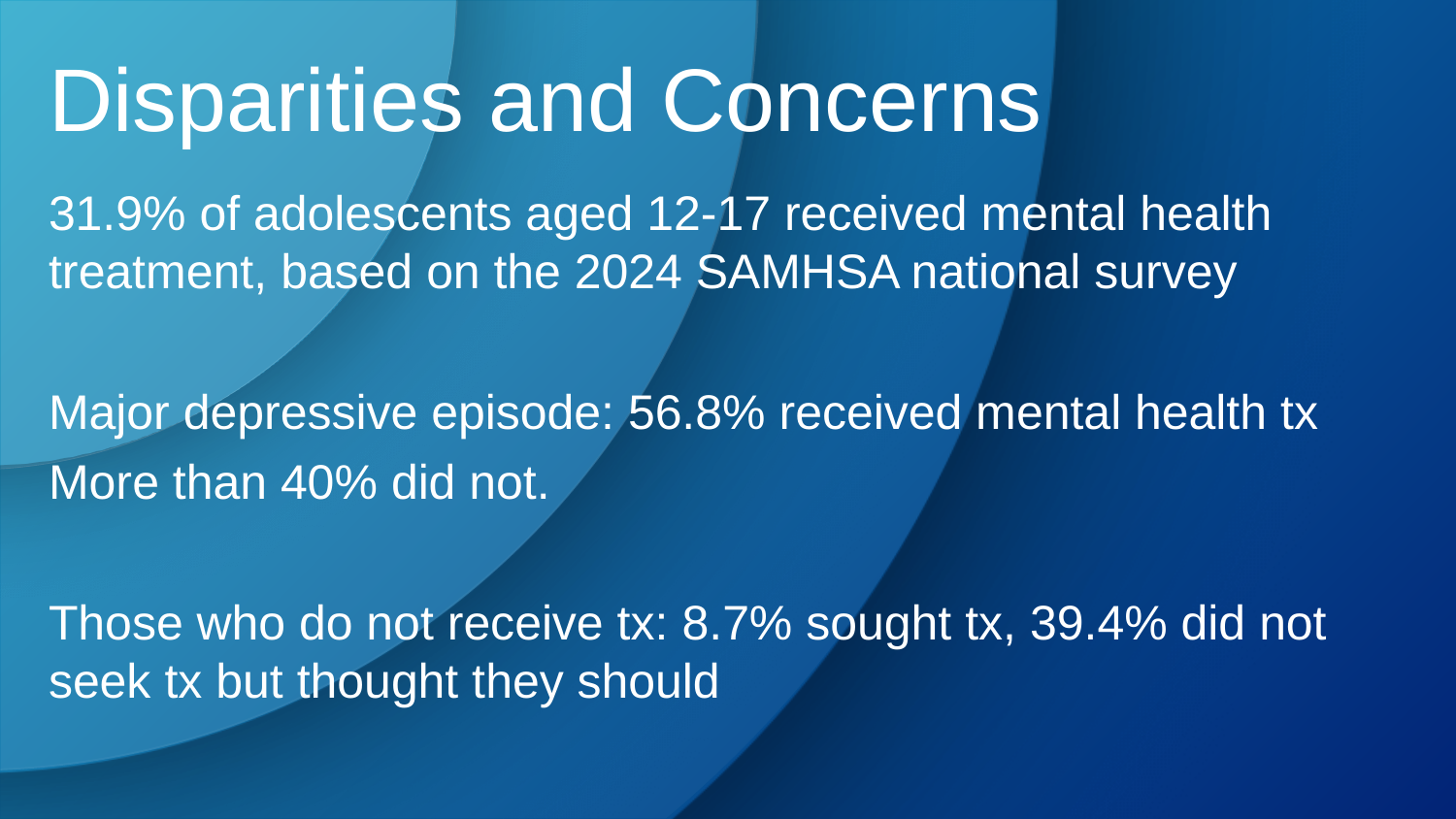

Disparities and Concerns

31.9% of adolescents aged 12-17 received mental health treatment, based on the 2024 SAMHSA national survey

Major depressive episode: 56.8% received mental health tx
More than 40% did not.

Those who do not receive tx: 8.7% sought tx, 39.4% did not seek tx but thought they should